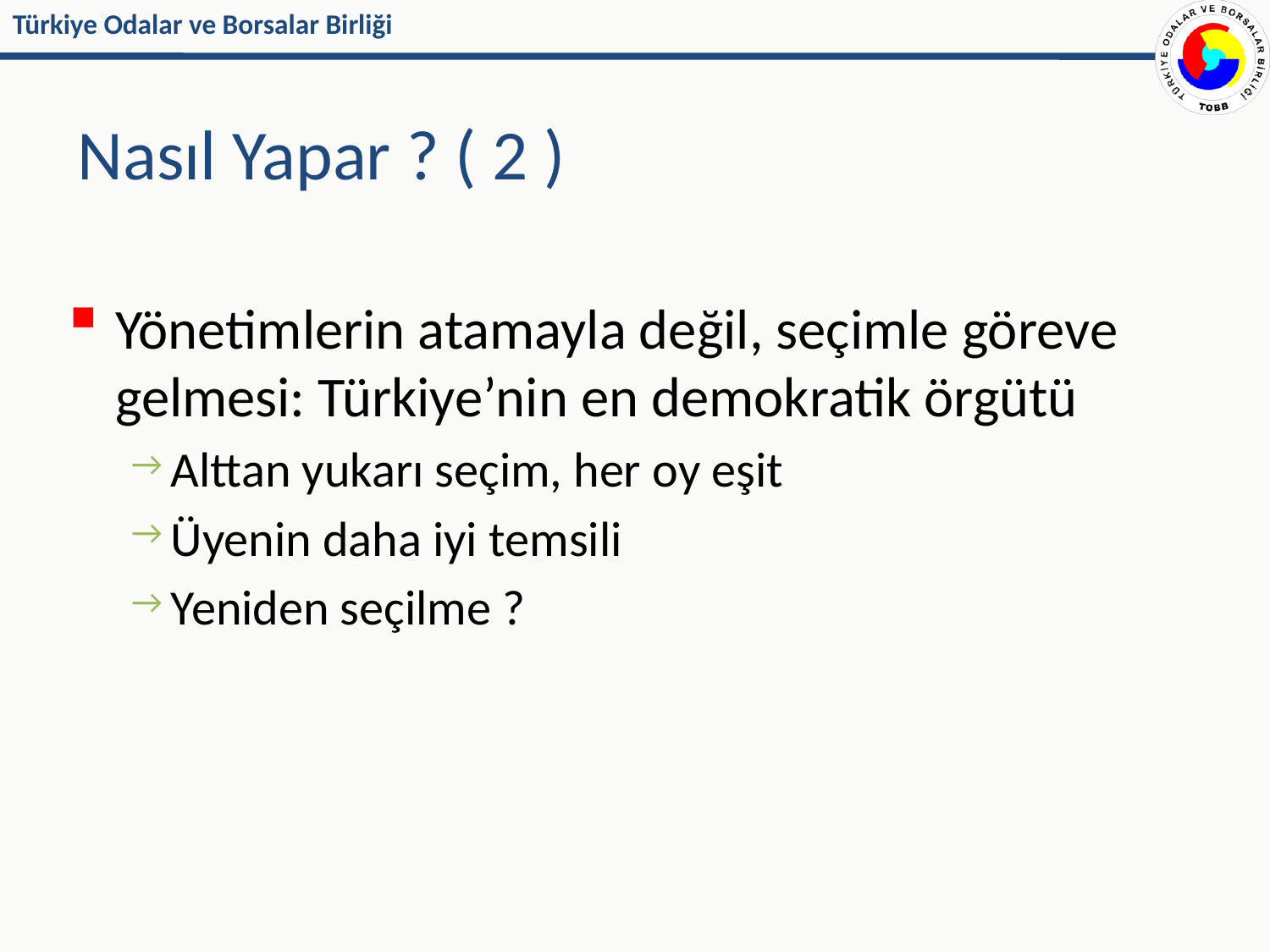

# Nasıl Yapar ? ( 2 )
Yönetimlerin atamayla değil, seçimle göreve gelmesi: Türkiye’nin en demokratik örgütü
Alttan yukarı seçim, her oy eşit
Üyenin daha iyi temsili
Yeniden seçilme ?